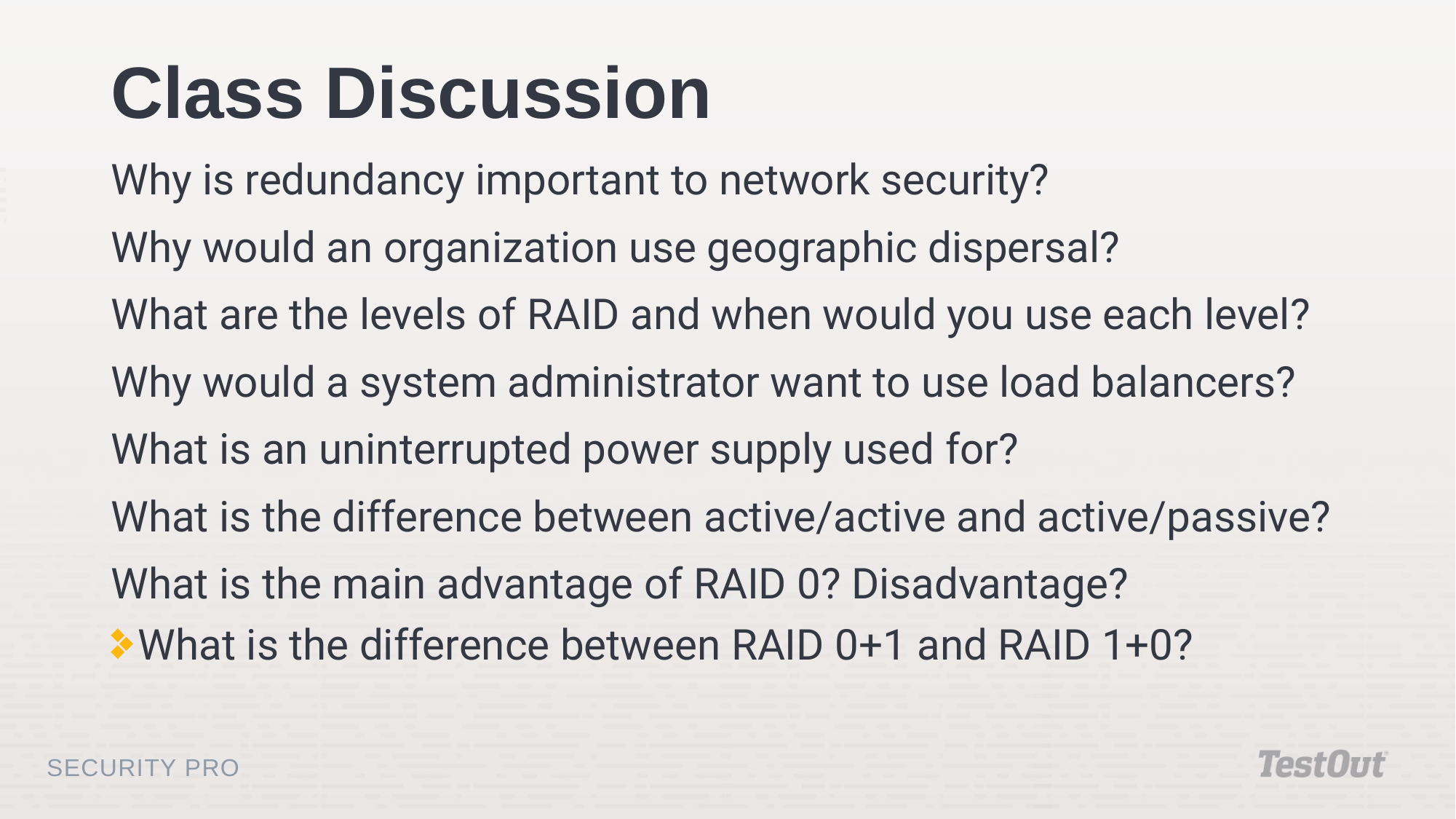

# Class Discussion
Why is redundancy important to network security?
Why would an organization use geographic dispersal?
What are the levels of RAID and when would you use each level?
Why would a system administrator want to use load balancers?
What is an uninterrupted power supply used for?
What is the difference between active/active and active/passive?
What is the main advantage of RAID 0? Disadvantage?
What is the difference between RAID 0+1 and RAID 1+0?
Security Pro